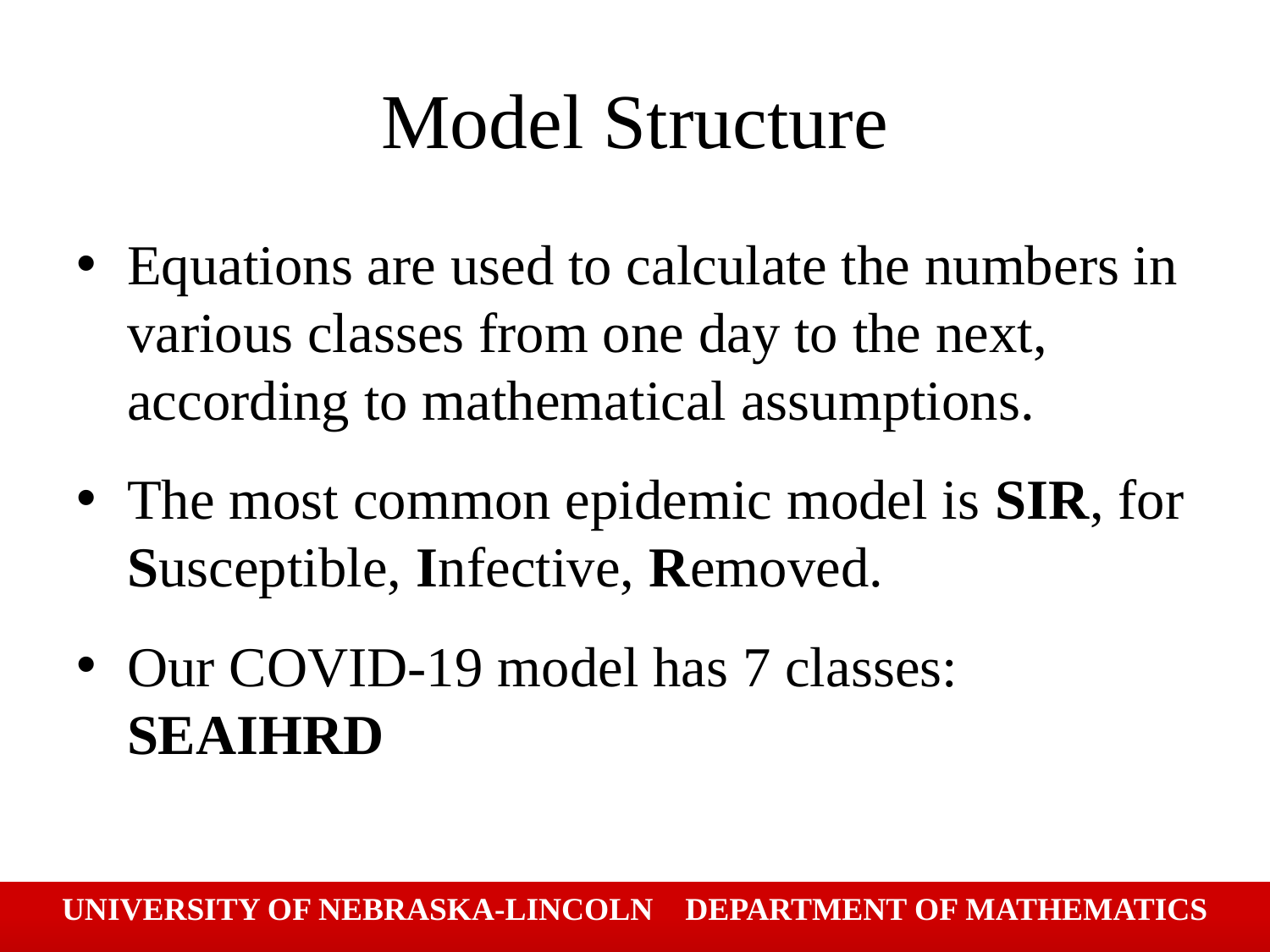

# Model Structure
Equations are used to calculate the numbers in various classes from one day to the next, according to mathematical assumptions.
The most common epidemic model is SIR, for Susceptible, Infective, Removed.
Our COVID-19 model has 7 classes: SEAIHRD